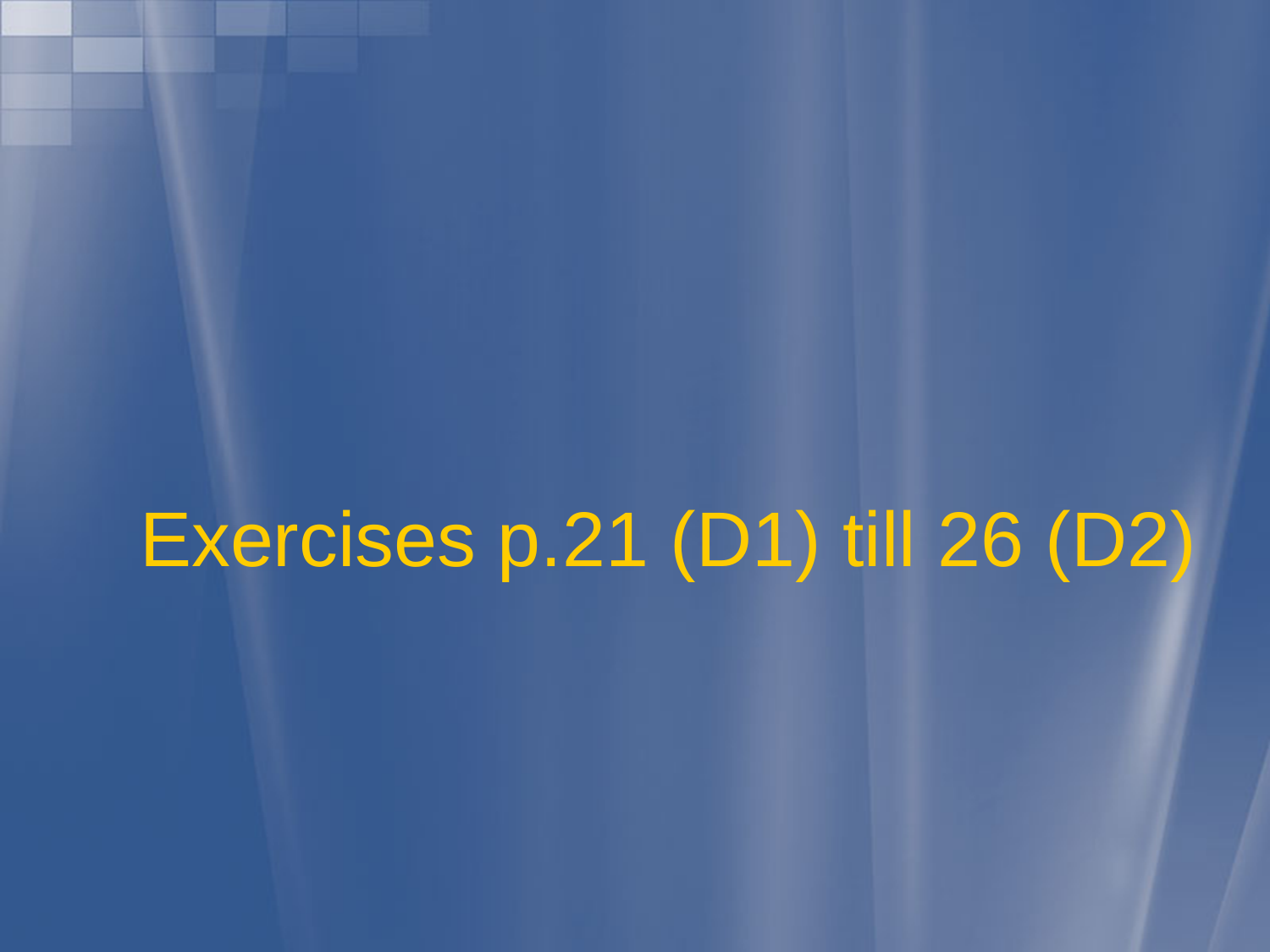

# Exercises p.21 (D1) till 26 (D2)